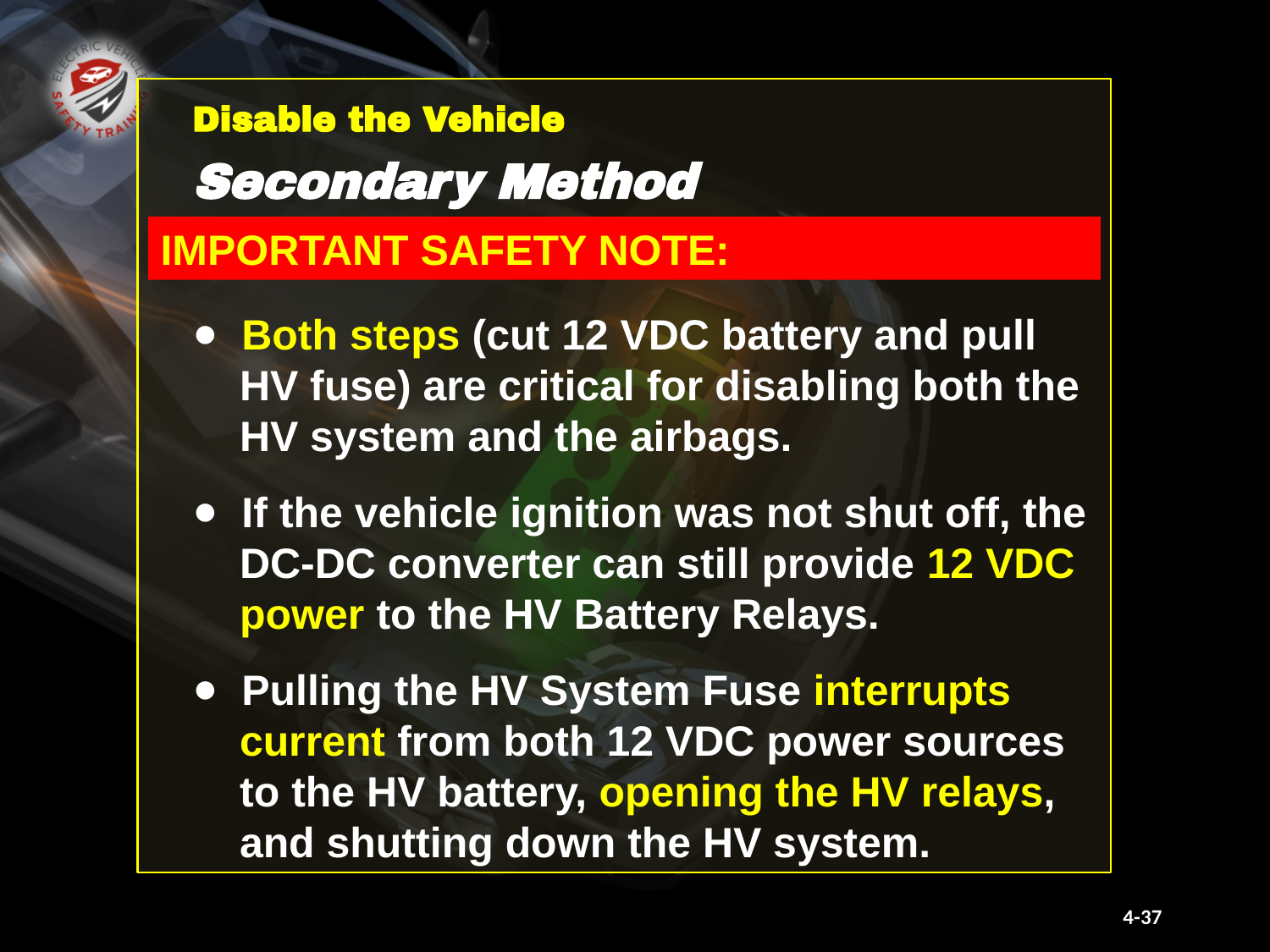

Disable the Vehicle
Secondary Method
IMPORTANT SAFETY NOTE:
  Both steps (cut 12 VDC battery and pull
    HV fuse) are critical for disabling both the
    HV system and the airbags.

  If the vehicle ignition was not shut off, the
    DC-DC converter can still provide 12 VDC
    power to the HV Battery Relays.

  Pulling the HV System Fuse interrupts
    current from both 12 VDC power sources
    to the HV battery, opening the HV relays,
    and shutting down the HV system.
4-37